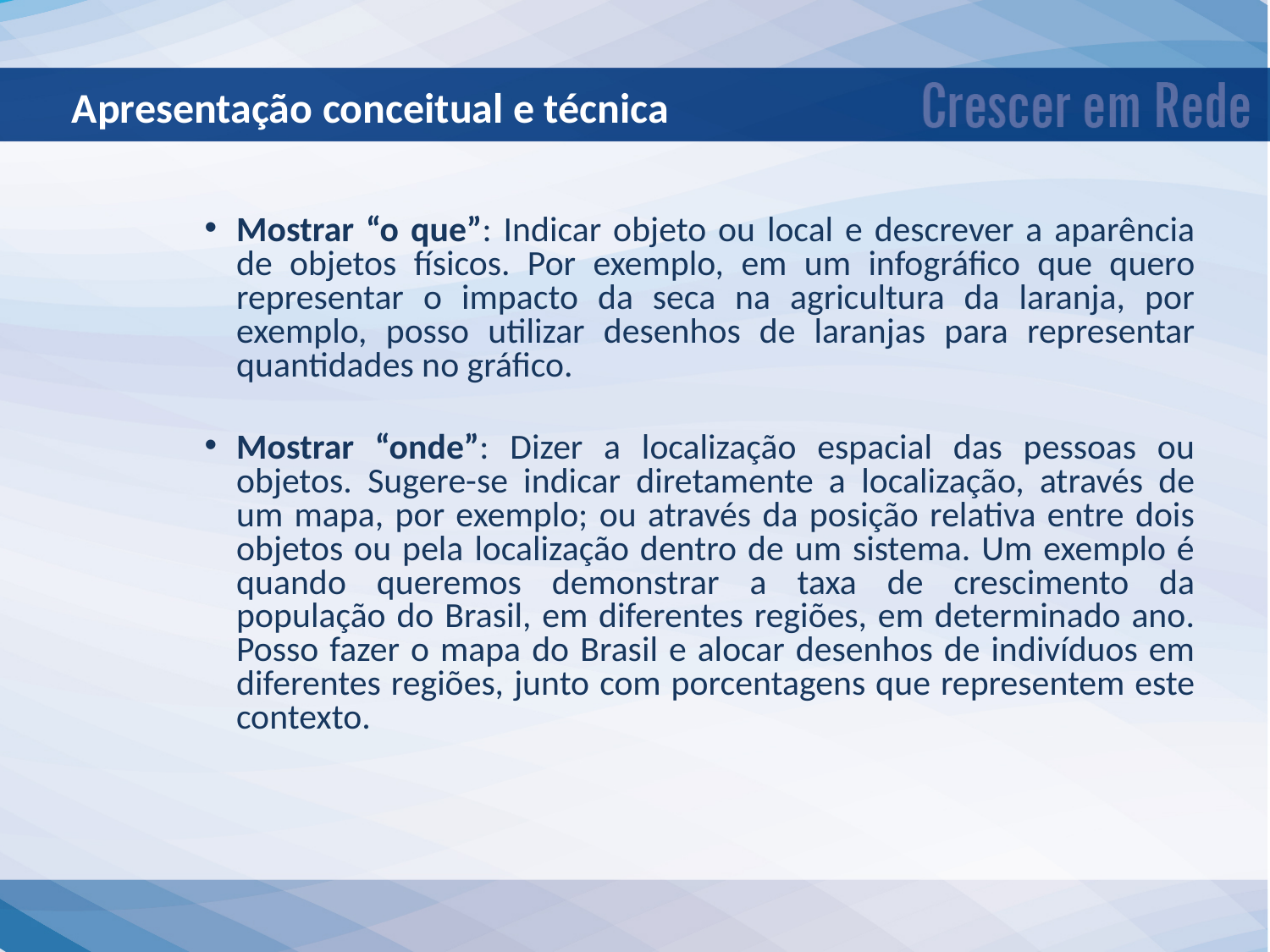

Apresentação conceitual e técnica
Mostrar “o que”: Indicar objeto ou local e descrever a aparência de objetos físicos. Por exemplo, em um infográfico que quero representar o impacto da seca na agricultura da laranja, por exemplo, posso utilizar desenhos de laranjas para representar quantidades no gráfico.

Mostrar “onde”: Dizer a localização espacial das pessoas ou objetos. Sugere-se indicar diretamente a localização, através de um mapa, por exemplo; ou através da posição relativa entre dois objetos ou pela localização dentro de um sistema. Um exemplo é quando queremos demonstrar a taxa de crescimento da população do Brasil, em diferentes regiões, em determinado ano. Posso fazer o mapa do Brasil e alocar desenhos de indivíduos em diferentes regiões, junto com porcentagens que representem este contexto.